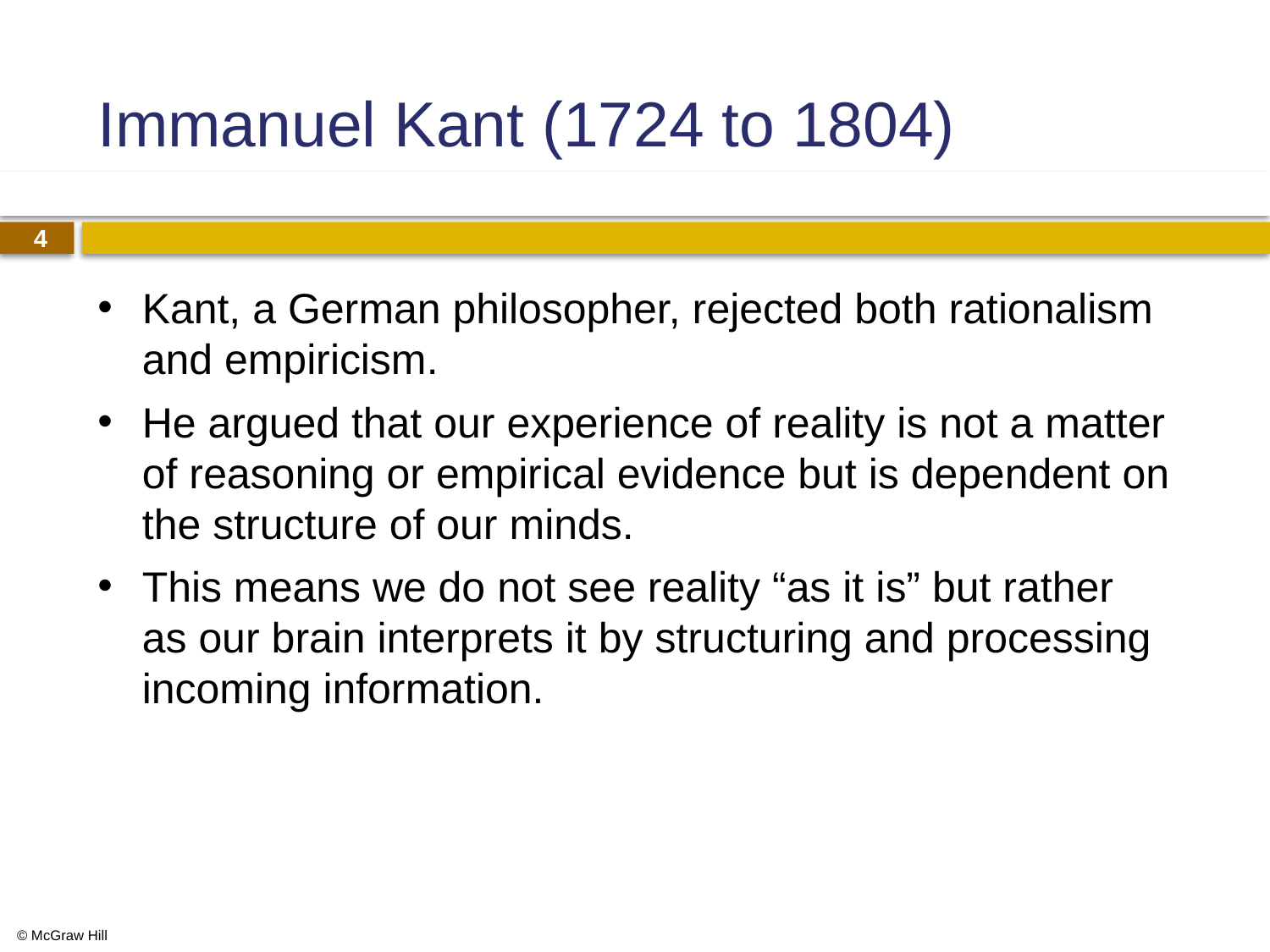

# Immanuel Kant (1724 to 1804)
Kant, a German philosopher, rejected both rationalism and empiricism.
He argued that our experience of reality is not a matter of reasoning or empirical evidence but is dependent on the structure of our minds.
This means we do not see reality “as it is” but rather
as our brain interprets it by structuring and processing incoming information.